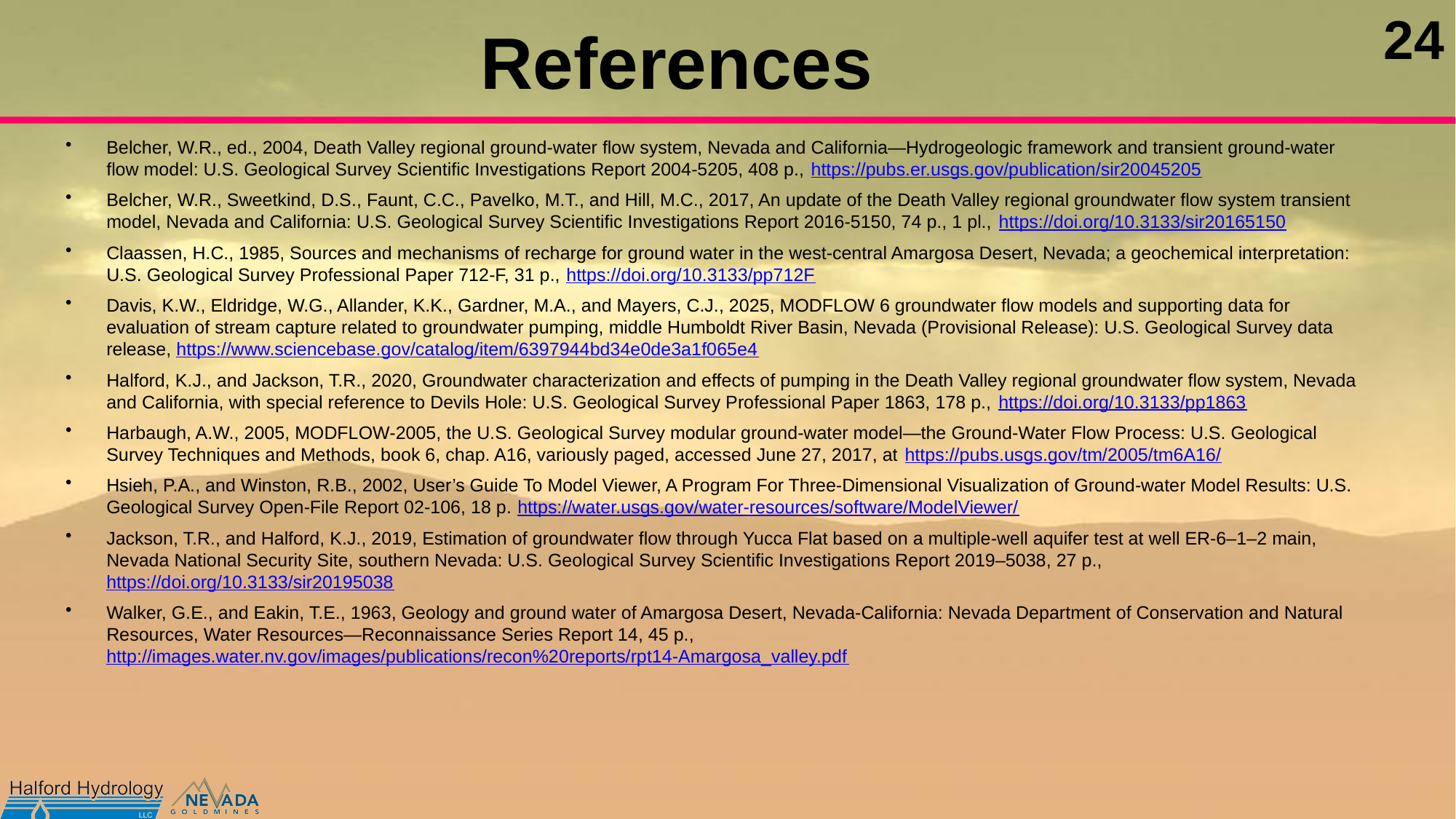

# References
Belcher, W.R., ed., 2004, Death Valley regional ground-water flow system, Nevada and California—Hydrogeologic framework and transient ground-water flow model: U.S. Geological Survey Scientific Investigations Report 2004-5205, 408 p., https://pubs.er.usgs.gov/publication/sir20045205
Belcher, W.R., Sweetkind, D.S., Faunt, C.C., Pavelko, M.T., and Hill, M.C., 2017, An update of the Death Valley regional groundwater flow system transient model, Nevada and California: U.S. Geological Survey Scientific Investigations Report 2016-5150, 74 p., 1 pl., https://doi.org/10.3133/sir20165150
Claassen, H.C., 1985, Sources and mechanisms of recharge for ground water in the west-central Amargosa Desert, Nevada; a geochemical interpretation: U.S. Geological Survey Professional Paper 712-F, 31 p., https://doi.org/10.3133/pp712F
Davis, K.W., Eldridge, W.G., Allander, K.K., Gardner, M.A., and Mayers, C.J., 2025, MODFLOW 6 groundwater flow models and supporting data for evaluation of stream capture related to groundwater pumping, middle Humboldt River Basin, Nevada (Provisional Release): U.S. Geological Survey data release, https://www.sciencebase.gov/catalog/item/6397944bd34e0de3a1f065e4
Halford, K.J., and Jackson, T.R., 2020, Groundwater characterization and effects of pumping in the Death Valley regional groundwater flow system, Nevada and California, with special reference to Devils Hole: U.S. Geological Survey Professional Paper 1863, 178 p., https://doi.org/10.3133/pp1863
Harbaugh, A.W., 2005, MODFLOW-2005, the U.S. Geological Survey modular ground-water model—the Ground-Water Flow Process: U.S. Geological Survey Techniques and Methods, book 6, chap. A16, variously paged, accessed June 27, 2017, at https://pubs.usgs.gov/tm/2005/tm6A16/
Hsieh, P.A., and Winston, R.B., 2002, User’s Guide To Model Viewer, A Program For Three-Dimensional Visualization of Ground-water Model Results: U.S. Geological Survey Open-File Report 02-106, 18 p. https://water.usgs.gov/water-resources/software/ModelViewer/
Jackson, T.R., and Halford, K.J., 2019, Estimation of groundwater flow through Yucca Flat based on a multiple-well aquifer test at well ER-6–1–2 main, Nevada National Security Site, southern Nevada: U.S. Geological Survey Scientific Investigations Report 2019–5038, 27 p., https://doi.org/10.3133/sir20195038
Walker, G.E., and Eakin, T.E., 1963, Geology and ground water of Amargosa Desert, Nevada-California: Nevada Department of Conservation and Natural Resources, Water Resources—Reconnaissance Series Report 14, 45 p., http://images.water.nv.gov/images/publications/recon%20reports/rpt14-Amargosa_valley.pdf